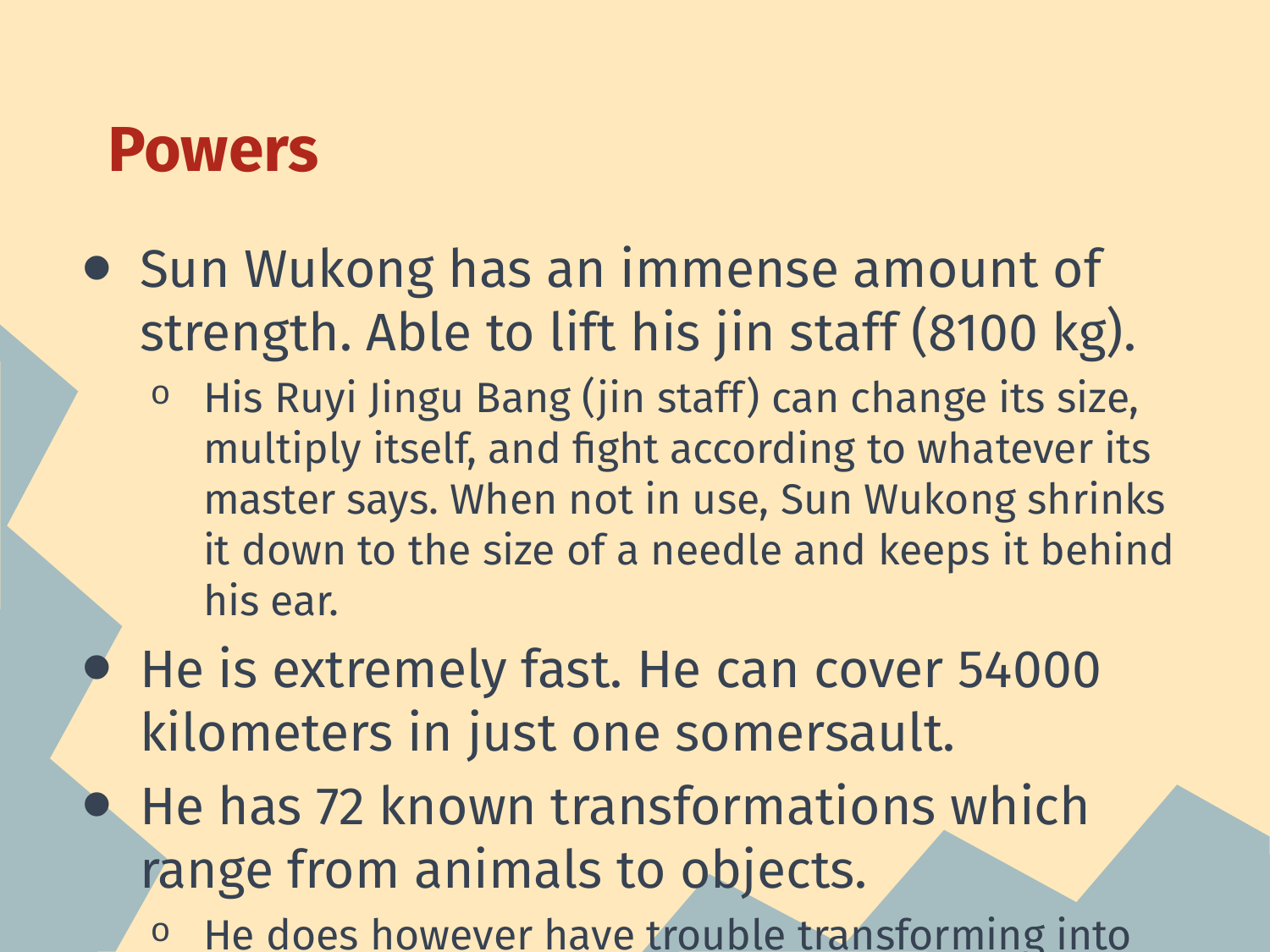

# Powers
Sun Wukong has an immense amount of strength. Able to lift his jin staff (8100 kg).
His Ruyi Jingu Bang (jin staff) can change its size, multiply itself, and fight according to whatever its master says. When not in use, Sun Wukong shrinks it down to the size of a needle and keeps it behind his ear.
He is extremely fast. He can cover 54000 kilometers in just one somersault.
He has 72 known transformations which range from animals to objects.
He does however have trouble transforming into people as his tail cannot transform.